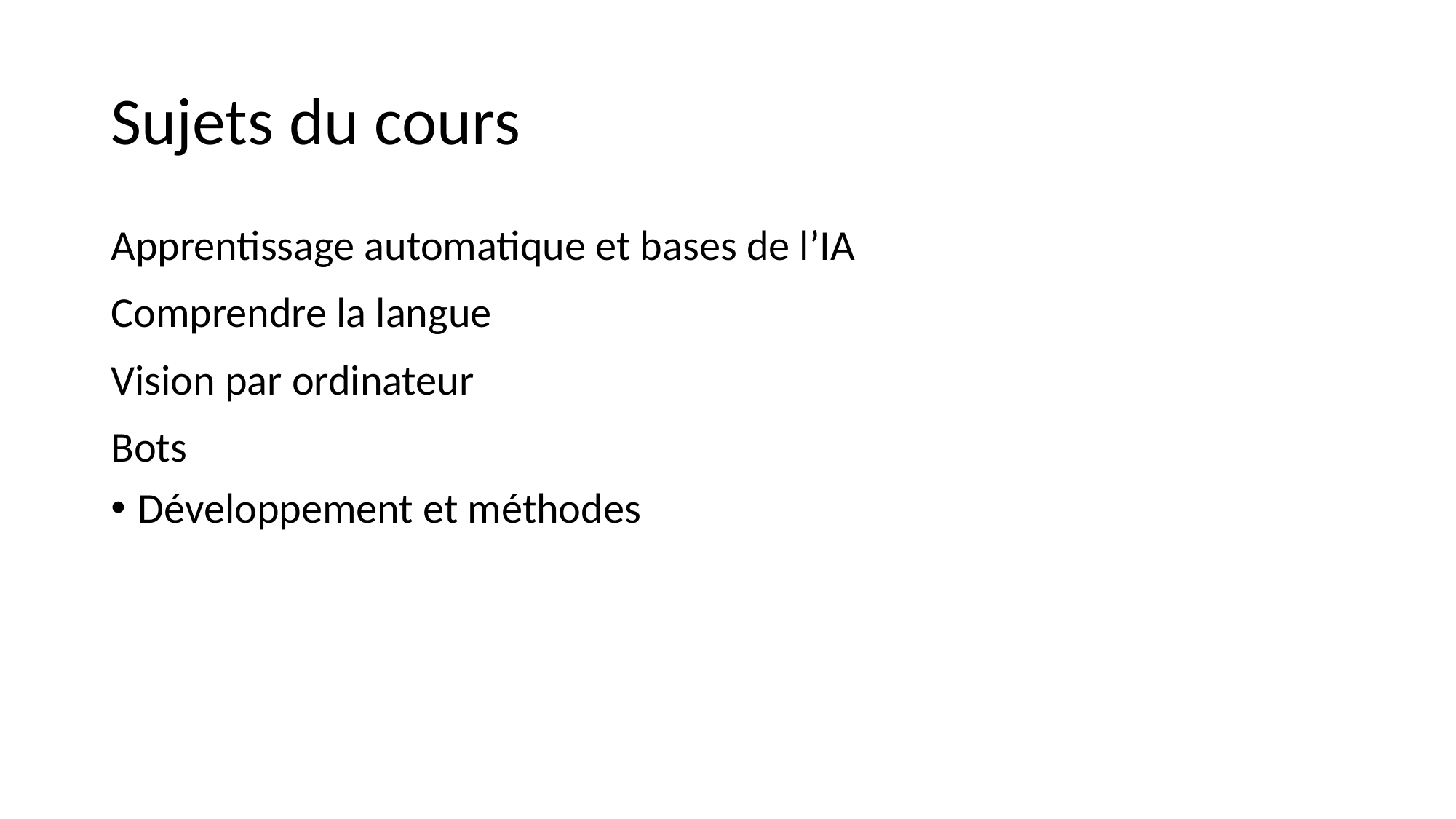

# Sujets du cours
Apprentissage automatique et bases de l’IA
Comprendre la langue
Vision par ordinateur
Bots
Développement et méthodes